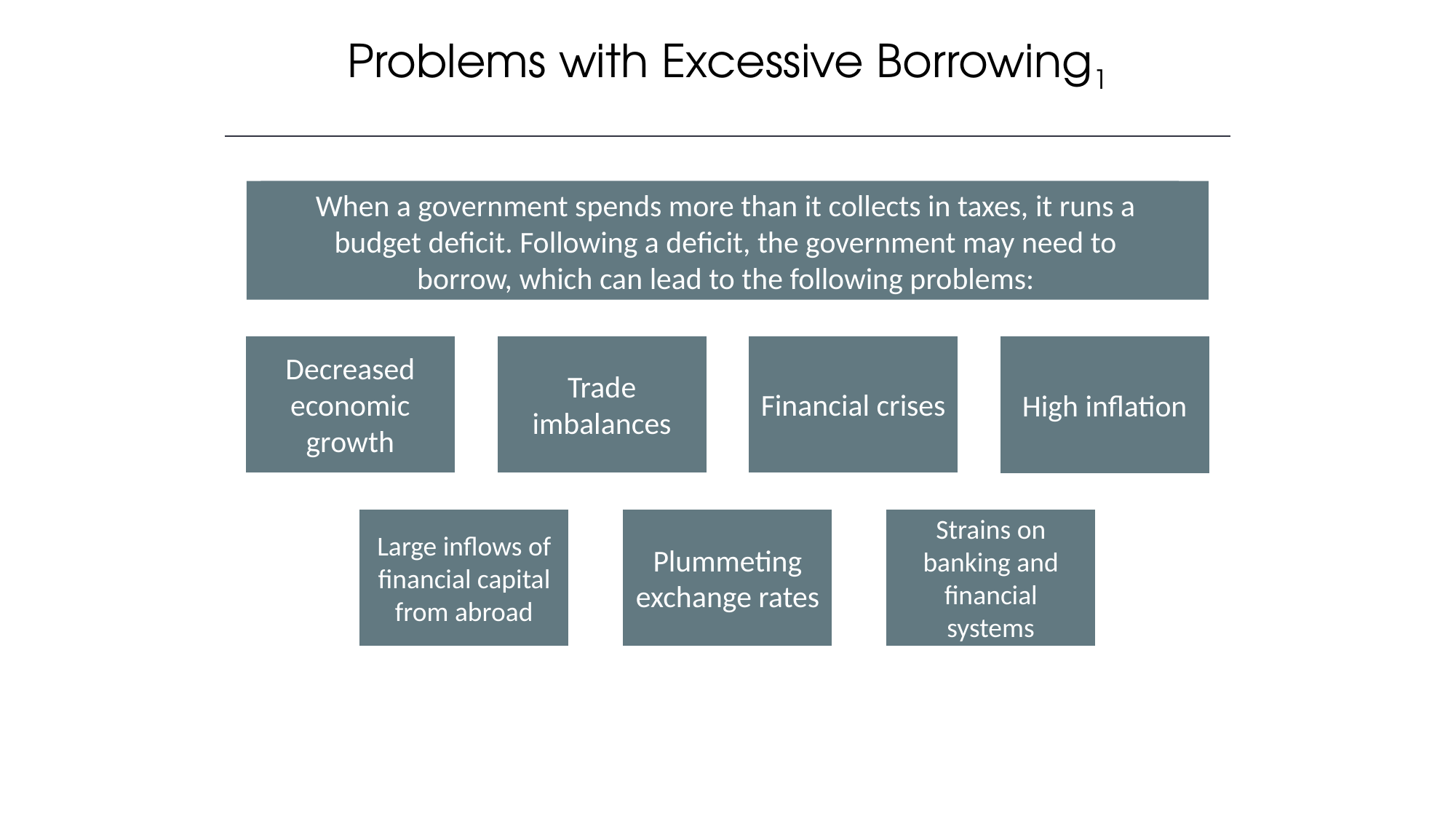

Problems with Excessive Borrowing1

When a government spends more than it collects in taxes, it runs a budget deficit. Following a deficit, the government may need to borrow, which can lead to the following problems:
Decreased economic growth
Trade imbalances
Financial crises
High inflation
Large inflows of financial capital from abroad
Plummeting exchange rates
Strains on banking and financial systems